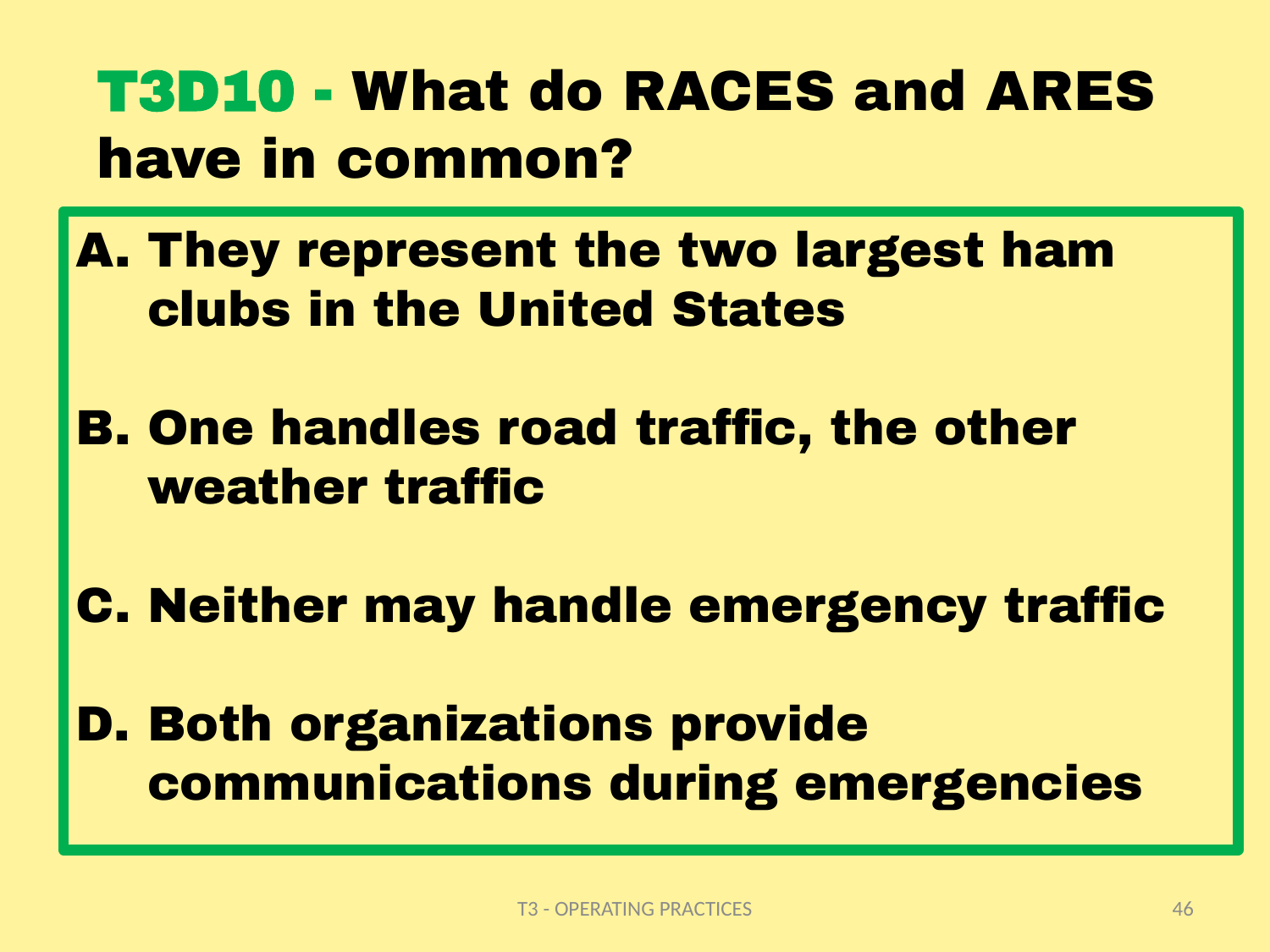

# T3D10 - What do RACES and ARES have in common?
They represent the two largest ham clubs in the United States

One handles road traffic, the other weather traffic

Neither may handle emergency traffic

Both organizations provide communications during emergencies

T3 - OPERATING PRACTICES
46